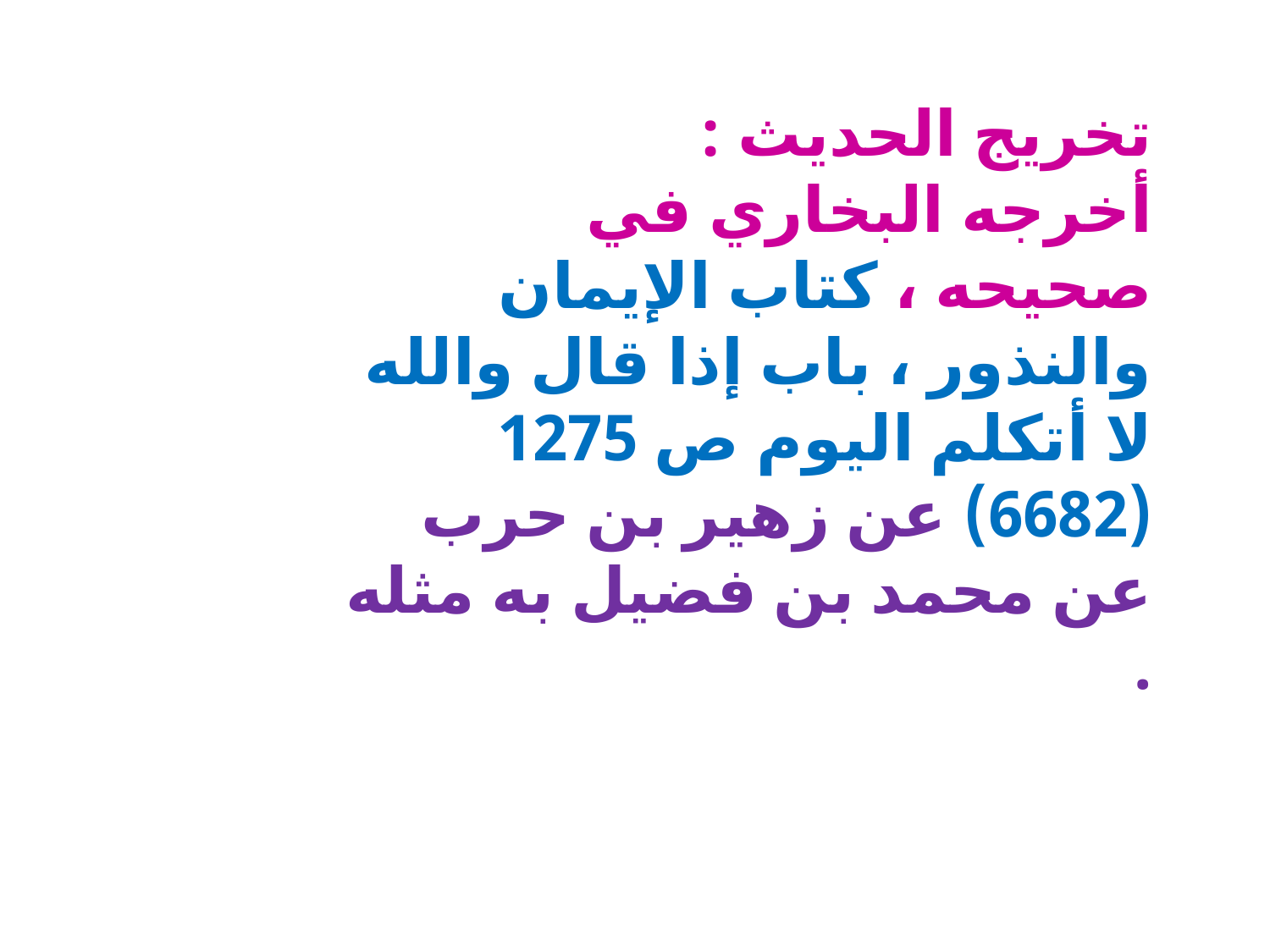

تخريج الحديث :
أخرجه البخاري في صحيحه ، كتاب الإيمان والنذور ، باب إذا قال والله لا أتكلم اليوم ص 1275 (6682) عن زهير بن حرب عن محمد بن فضيل به مثله .